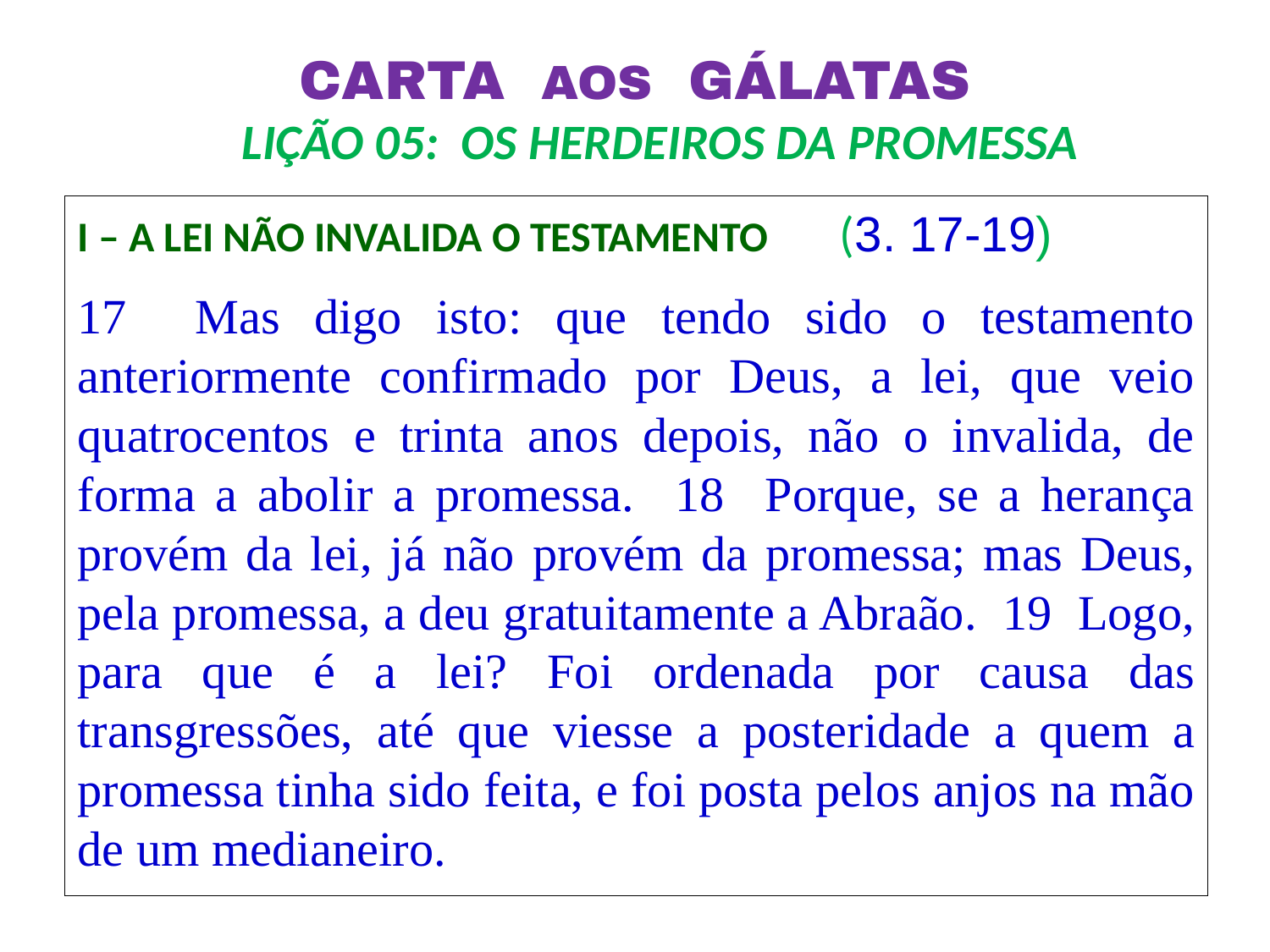

# CARTA  AOS  GÁLATAS LIÇÃO 05:  OS HERDEIROS DA PROMESSA
I – A LEI NÃO INVALIDA O TESTAMENTO	(3. 17-19)

17  Mas digo isto: que tendo sido o testamento anteriormente confirmado por Deus, a lei, que veio quatrocentos e trinta anos depois, não o invalida, de forma a abolir a promessa.  18  Porque, se a herança provém da lei, já não provém da promessa; mas Deus, pela promessa, a deu gratuitamente a Abraão.  19  Logo, para que é a lei? Foi ordenada por causa das transgressões, até que viesse a posteridade a quem a promessa tinha sido feita, e foi posta pelos anjos na mão de um medianeiro.